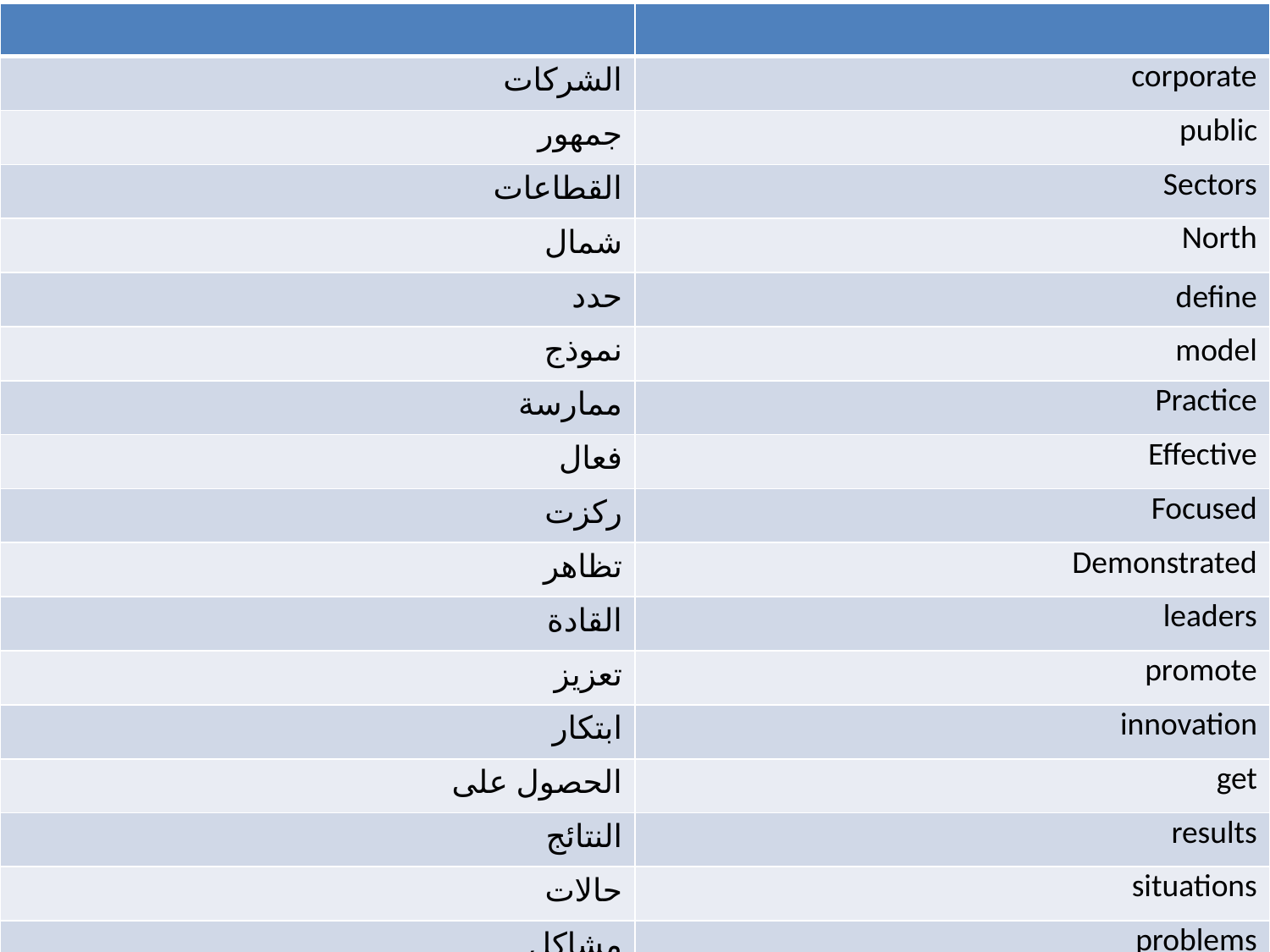

|  |  |
| --- | --- |
| الشركات | corporate |
| جمهور | public |
| القطاعات | Sectors |
| شمال | North |
| حدد | define |
| نموذج | model |
| ممارسة | Practice |
| فعال | Effective |
| ركزت | Focused |
| تظاهر | Demonstrated |
| القادة | leaders |
| تعزيز | promote |
| ابتكار | innovation |
| الحصول على | get |
| النتائج | results |
| حالات | situations |
| مشاكل | problems |
#